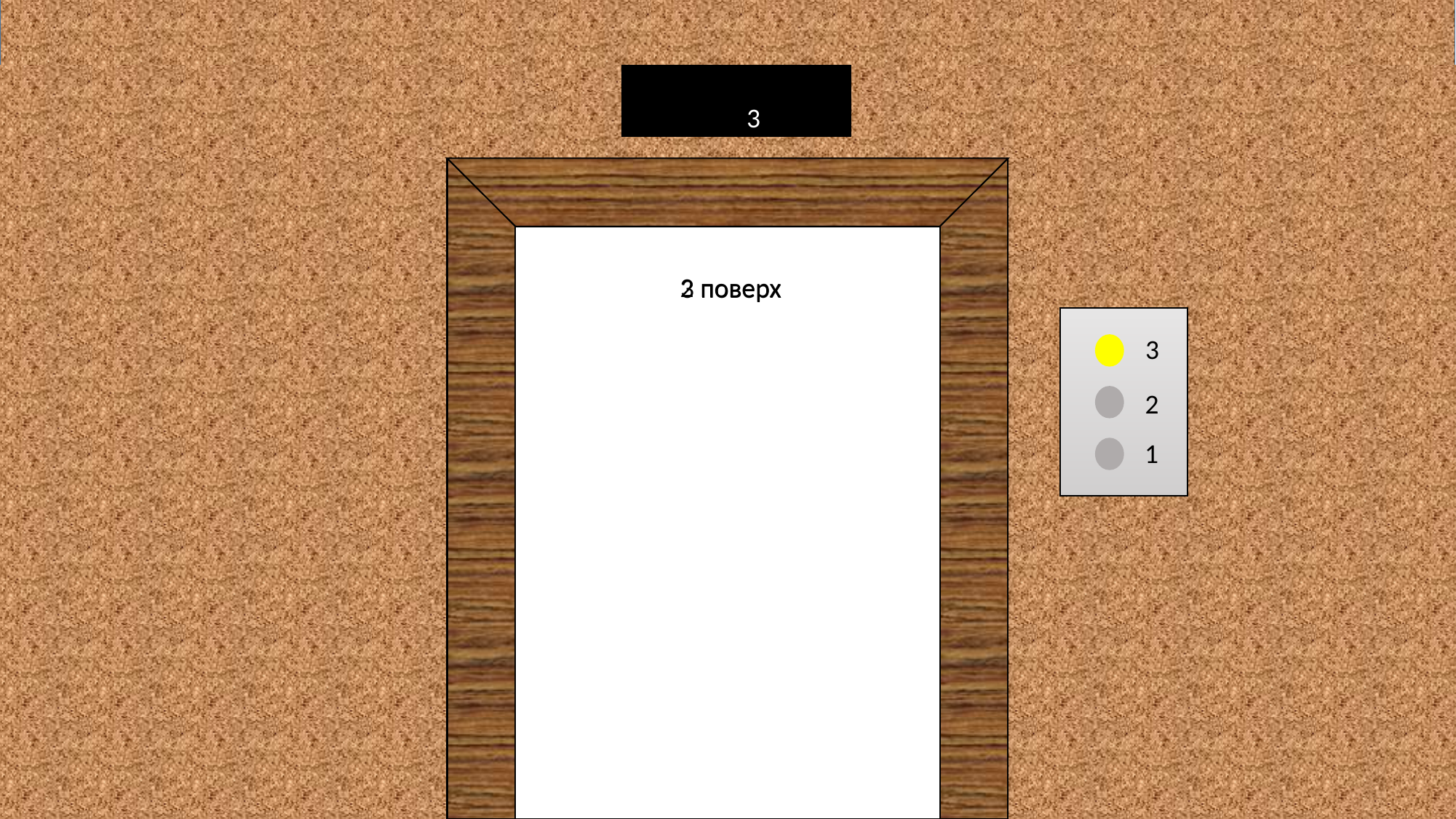

2
			3

2 поверх
3 поверх

3

2

1